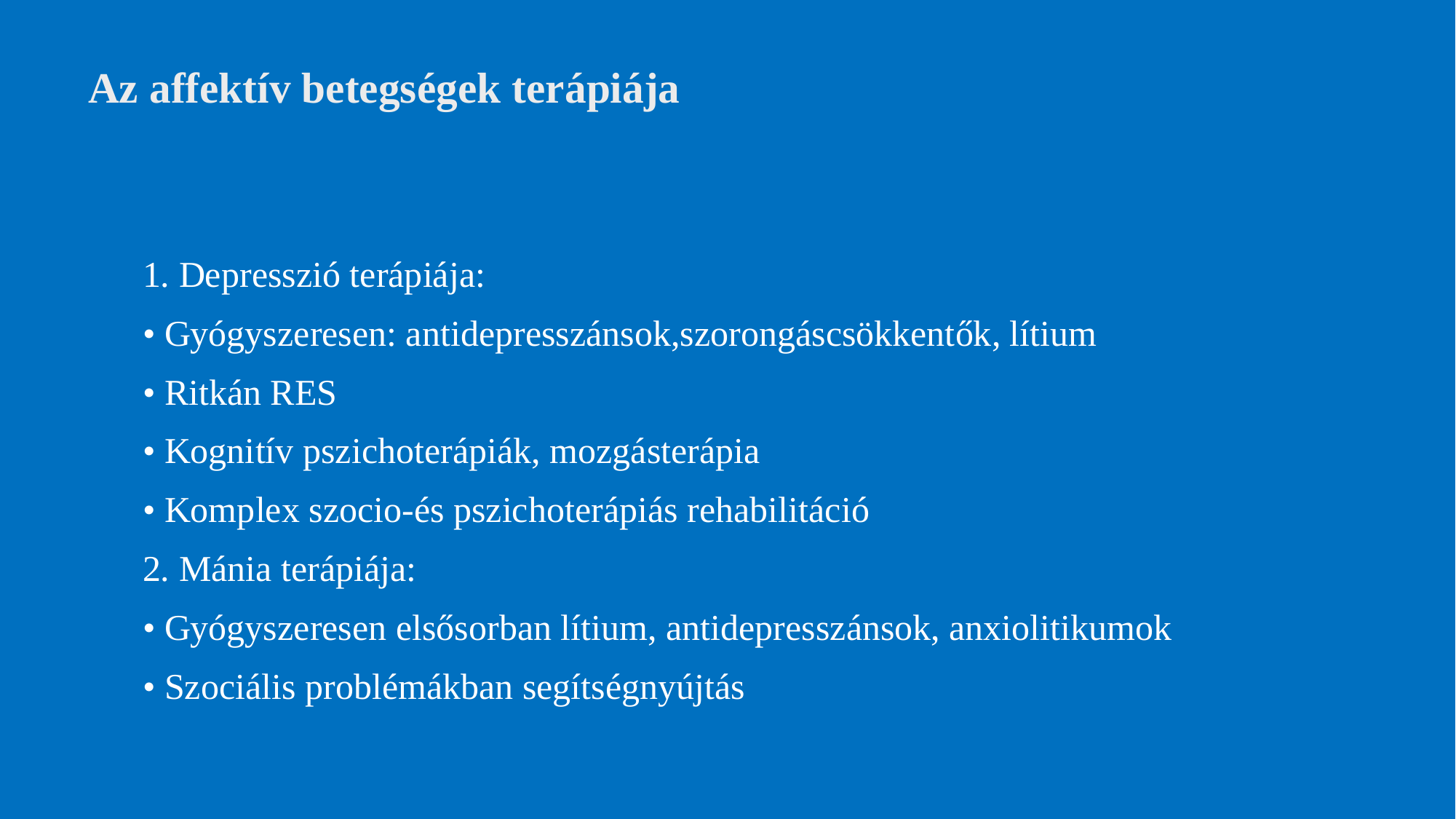

# Az affektív betegségek terápiája
1. Depresszió terápiája:
• Gyógyszeresen: antidepresszánsok,szorongáscsökkentők, lítium
• Ritkán RES
• Kognitív pszichoterápiák, mozgásterápia
• Komplex szocio-és pszichoterápiás rehabilitáció
2. Mánia terápiája:
• Gyógyszeresen elsősorban lítium, antidepresszánsok, anxiolitikumok
• Szociális problémákban segítségnyújtás